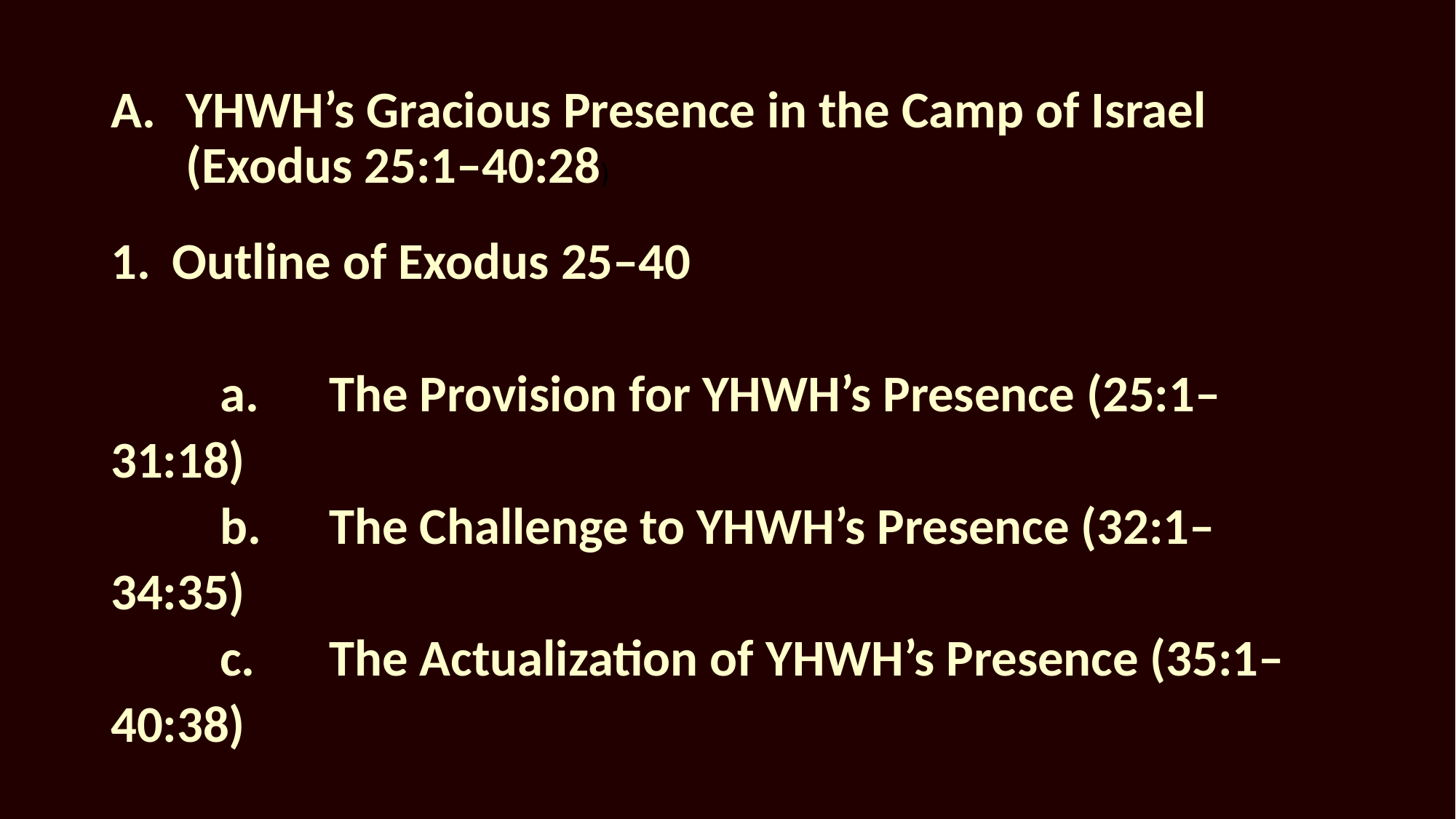

# A.	YHWH’s Gracious Presence in the Camp of Israel (Exodus 25:1–40:28)
Outline of Exodus 25–40

	a.	The Provision for YHWH’s Presence (25:1–31:18)
	b.	The Challenge to YHWH’s Presence (32:1–34:35)
	c.	The Actualization of YHWH’s Presence (35:1–40:38)